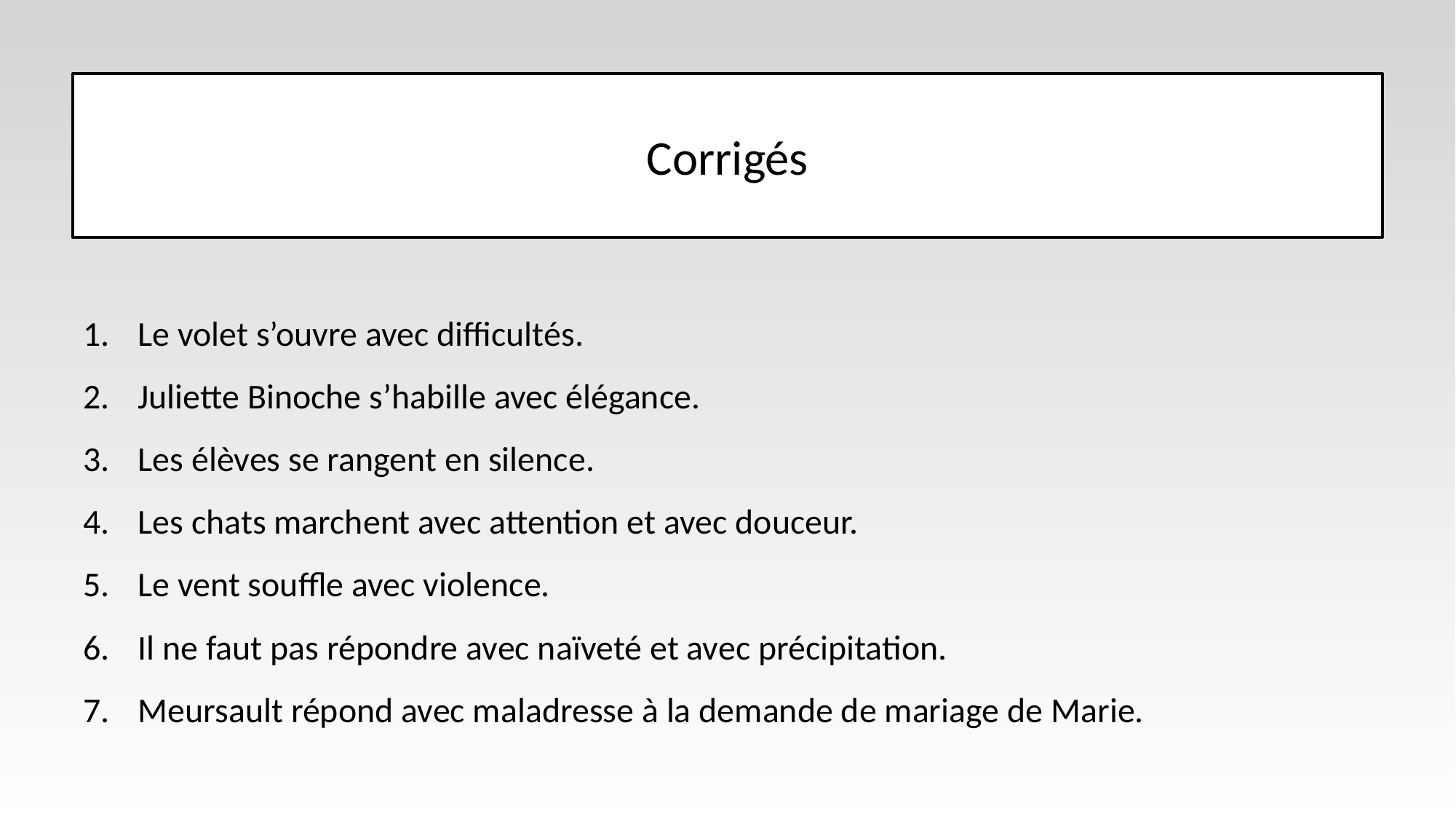

Corrigés
Le volet s’ouvre avec difficultés.
Juliette Binoche s’habille avec élégance.
Les élèves se rangent en silence.
Les chats marchent avec attention et avec douceur.
Le vent souffle avec violence.
Il ne faut pas répondre avec naïveté et avec précipitation.
Meursault répond avec maladresse à la demande de mariage de Marie.